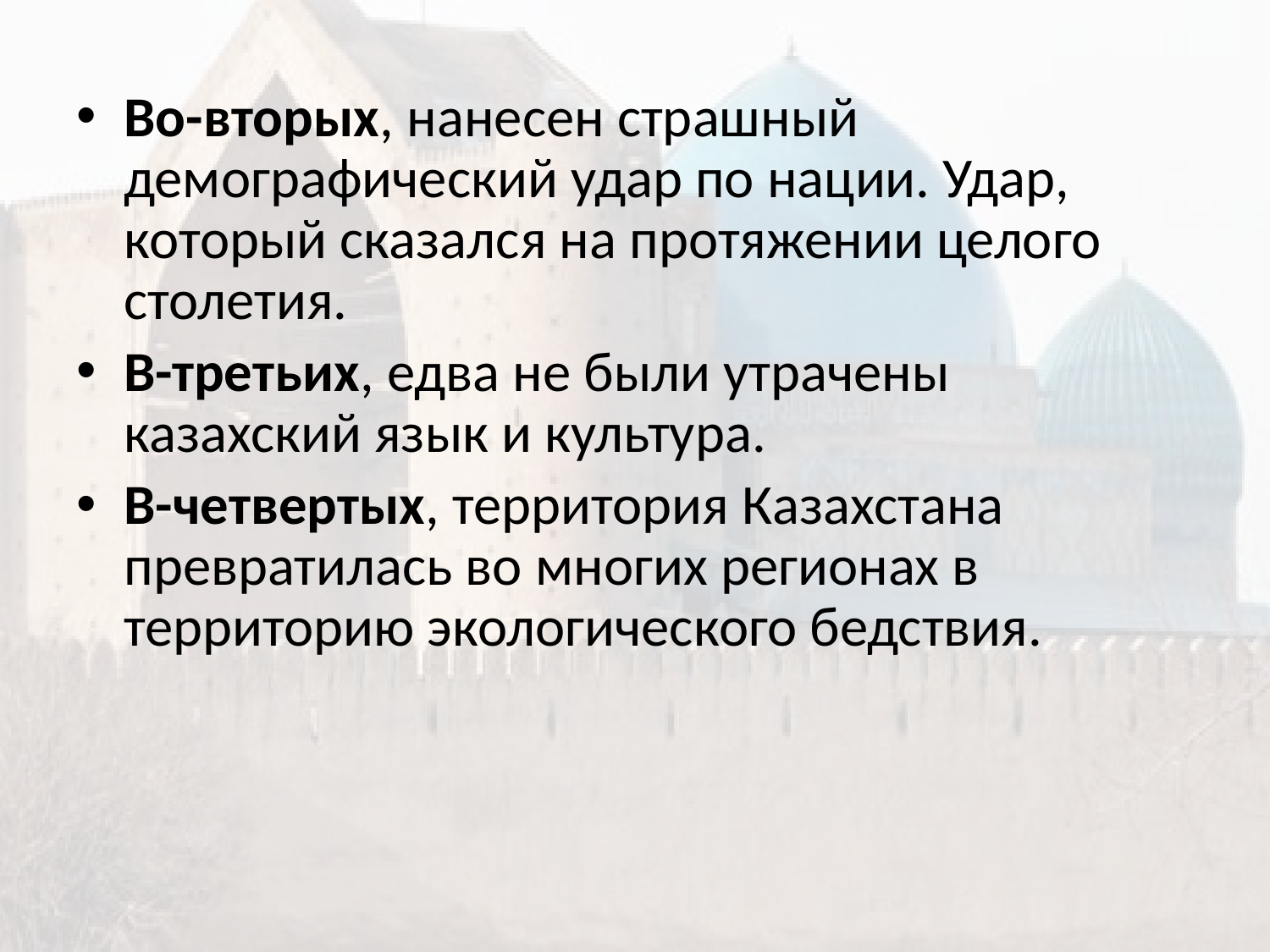

Во-вторых, нанесен страшный демографический удар по нации. Удар, который сказался на протяжении целого столетия.
В-третьих, едва не были утрачены казахский язык и культура.
В-четвертых, территория Казахстана превратилась во многих регионах в территорию экологического бедствия.